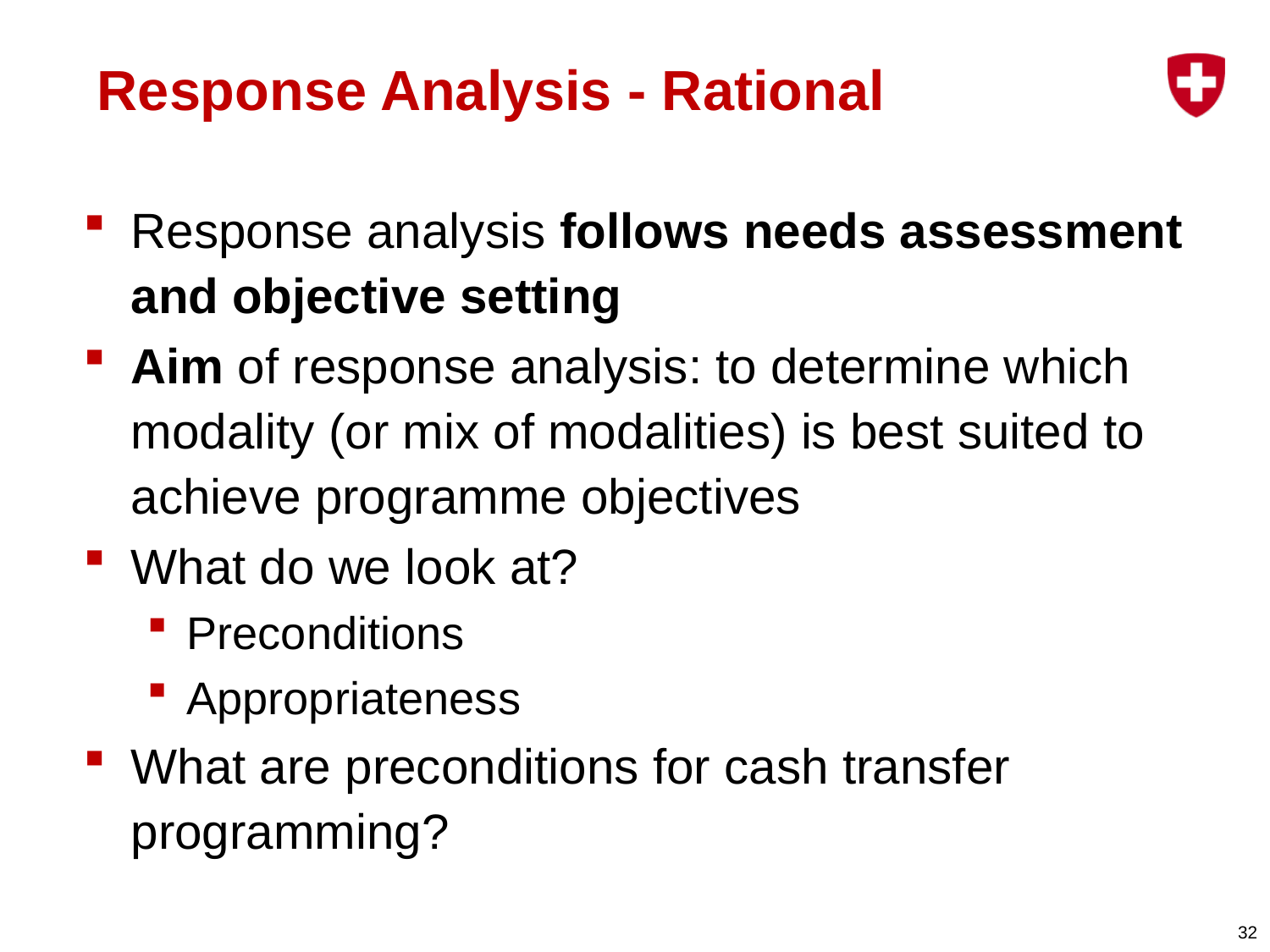

# Response Analysis - Rational
Response analysis follows needs assessment and objective setting
Aim of response analysis: to determine which modality (or mix of modalities) is best suited to achieve programme objectives
What do we look at?
Preconditions
Appropriateness
What are preconditions for cash transfer programming?

32